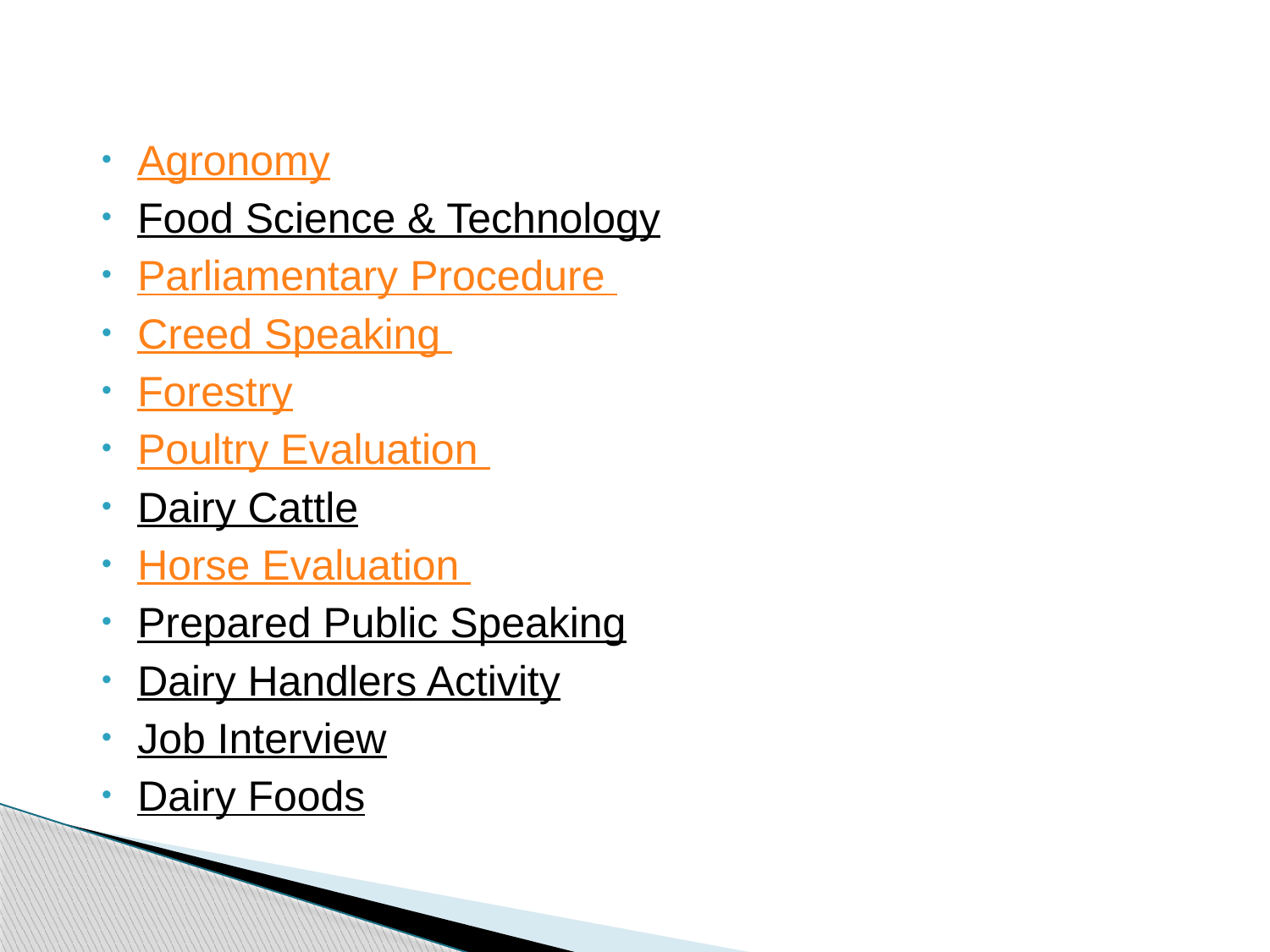

#
Agronomy
Food Science & Technology
Parliamentary Procedure
Creed Speaking
Forestry
Poultry Evaluation
Dairy Cattle
Horse Evaluation
Prepared Public Speaking
Dairy Handlers Activity
Job Interview
Dairy Foods